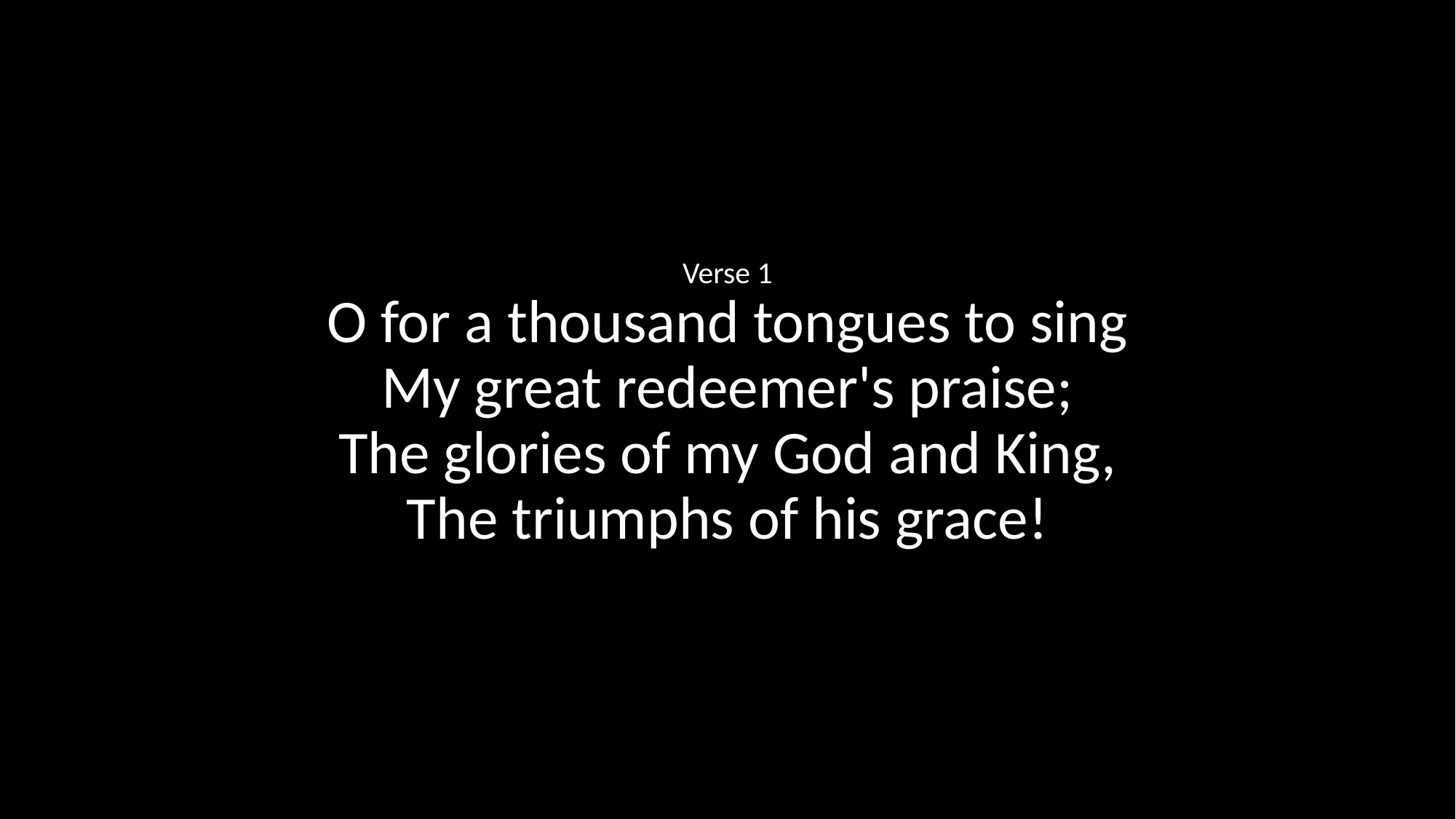

Verse 1
O for a thousand tongues to sing
My great redeemer's praise;
The glories of my God and King,
The triumphs of his grace!